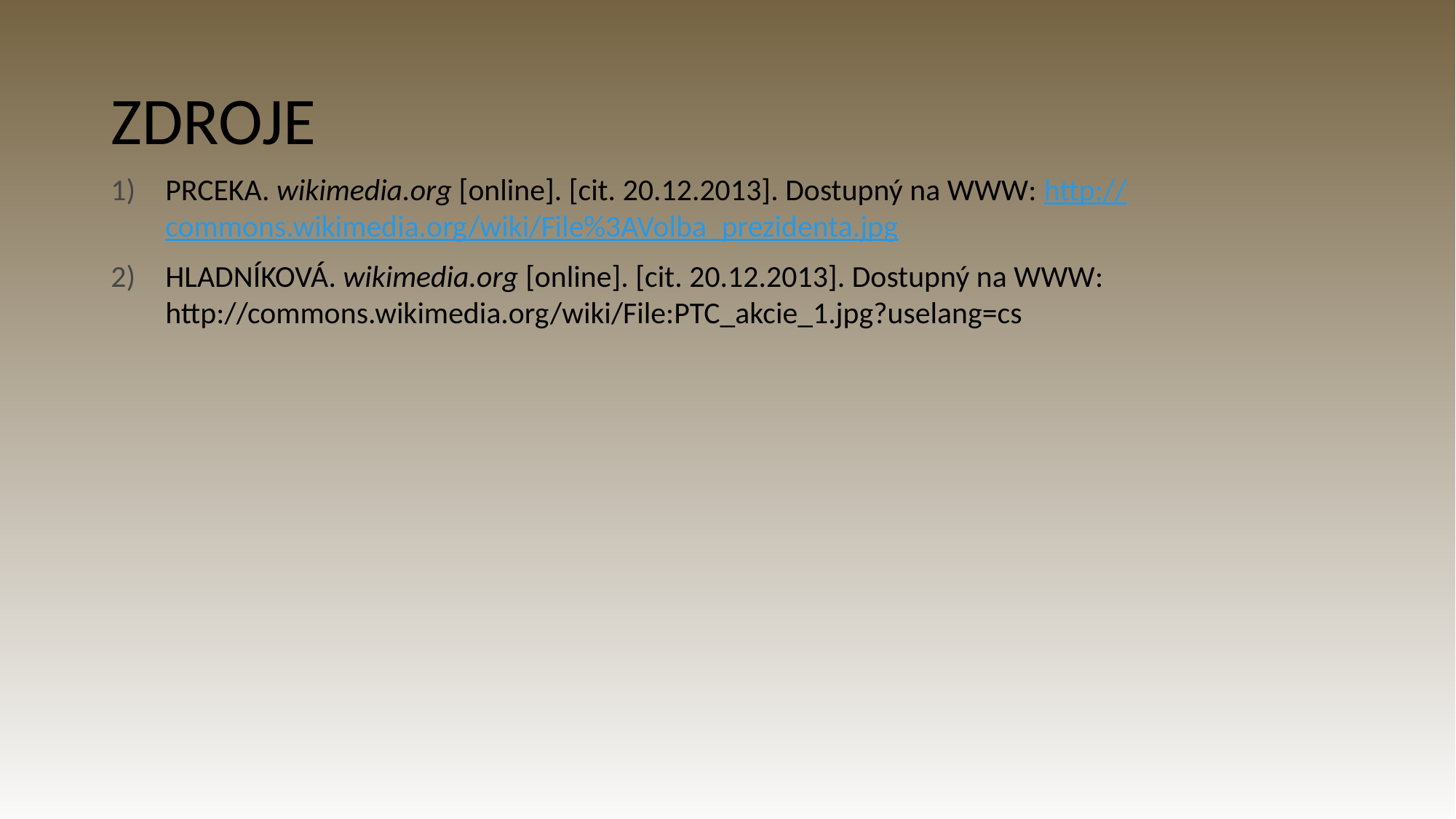

# ZDROJE
PRCEKA. wikimedia.org [online]. [cit. 20.12.2013]. Dostupný na WWW: http://commons.wikimedia.org/wiki/File%3AVolba_prezidenta.jpg
HLADNÍKOVÁ. wikimedia.org [online]. [cit. 20.12.2013]. Dostupný na WWW: http://commons.wikimedia.org/wiki/File:PTC_akcie_1.jpg?uselang=cs